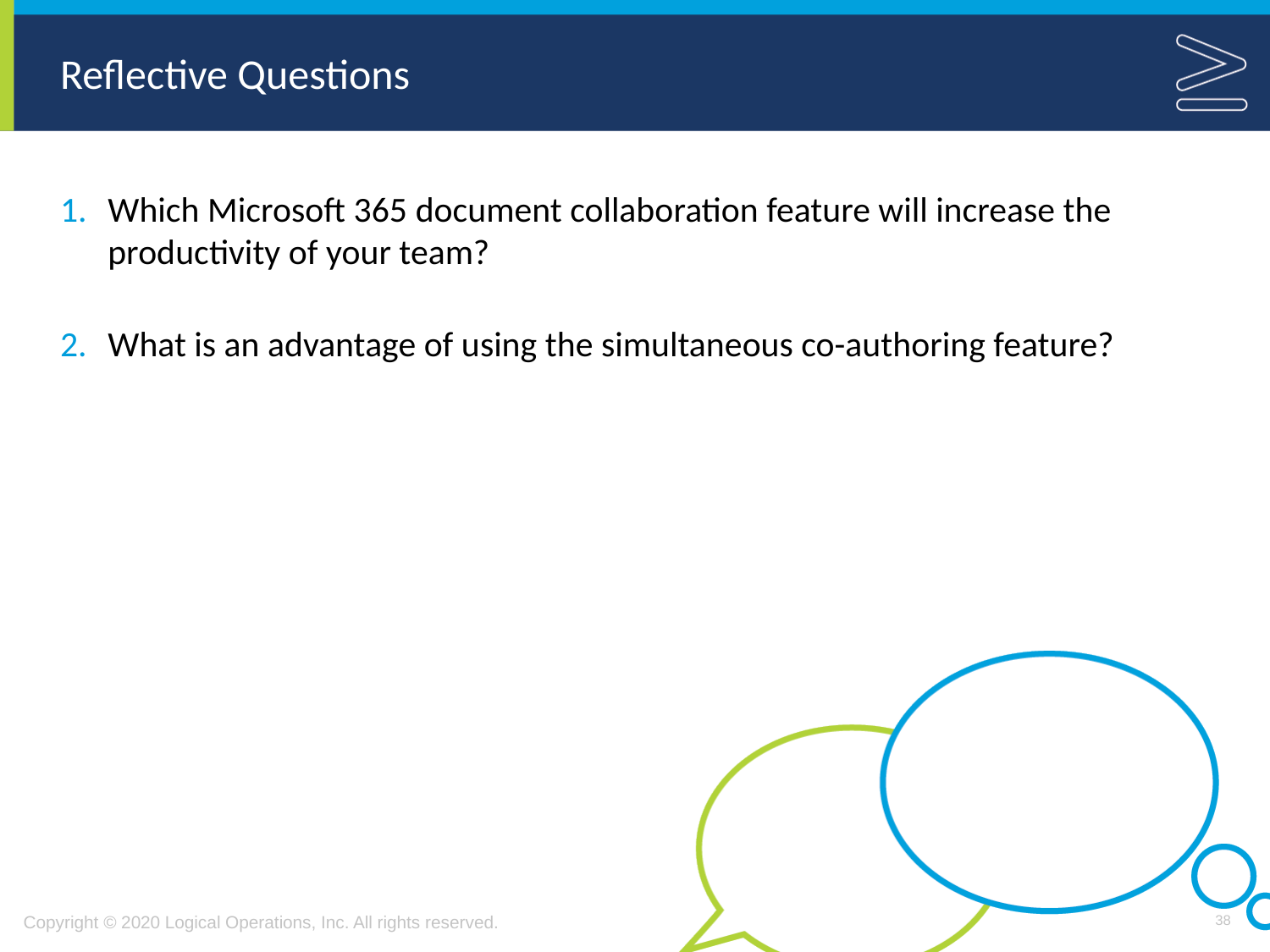

# Reflective Questions
Which Microsoft 365 document collaboration feature will increase the productivity of your team?
What is an advantage of using the simultaneous co-authoring feature?
38